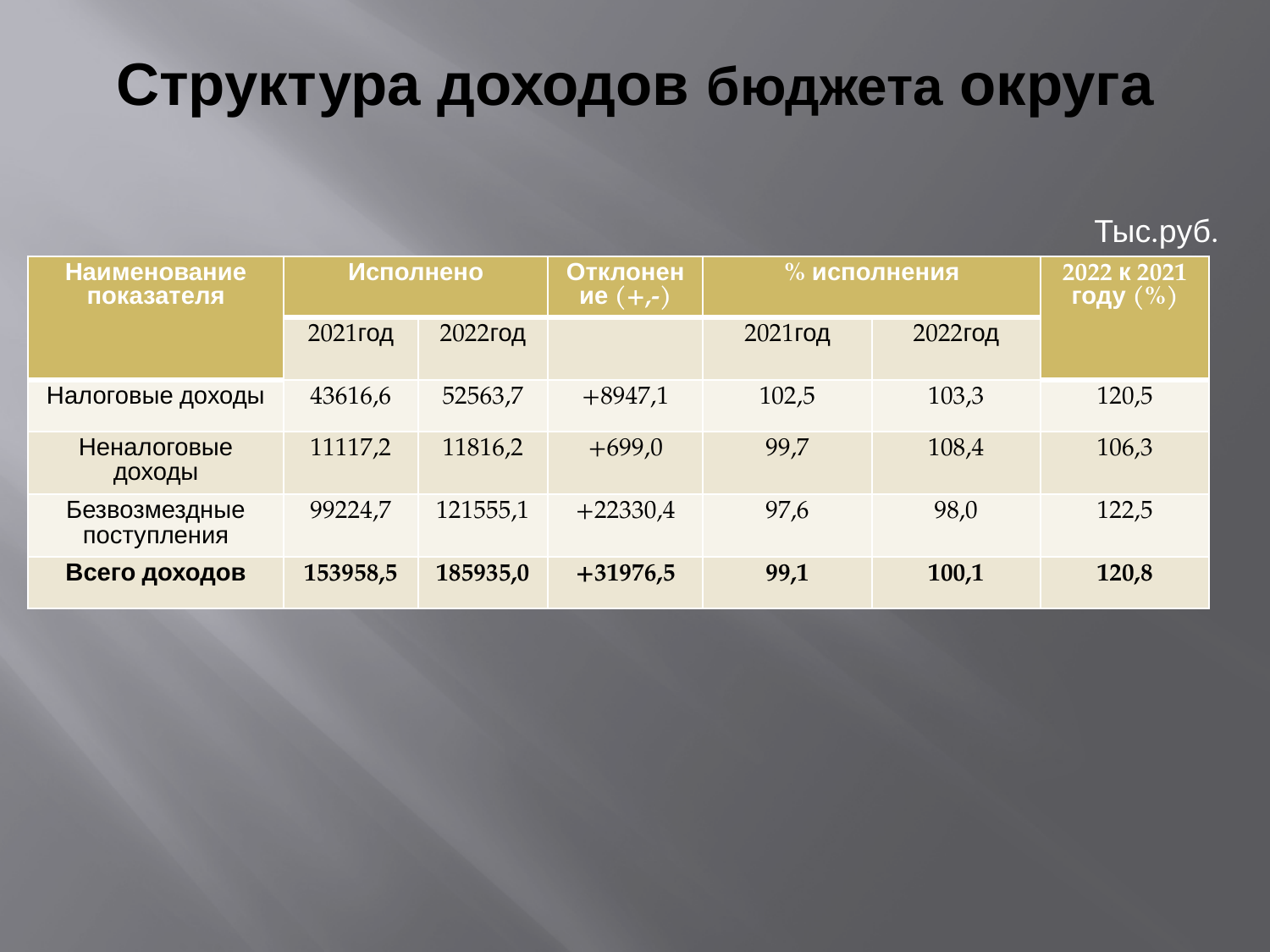

# Структура доходов бюджета округа
Тыс.руб.
| Наименование показателя | Исполнено |  | Отклонение (+,-) | % исполнения |  | 2022 к 2021 году (%) |
| --- | --- | --- | --- | --- | --- | --- |
|  | 2021год | 2022год |  | 2021год | 2022год |  |
| Налоговые доходы | 43616,6 | 52563,7 | +8947,1 | 102,5 | 103,3 | 120,5 |
| Неналоговые доходы | 11117,2 | 11816,2 | +699,0 | 99,7 | 108,4 | 106,3 |
| Безвозмездные поступления | 99224,7 | 121555,1 | +22330,4 | 97,6 | 98,0 | 122,5 |
| Всего доходов | 153958,5 | 185935,0 | +31976,5 | 99,1 | 100,1 | 120,8 |